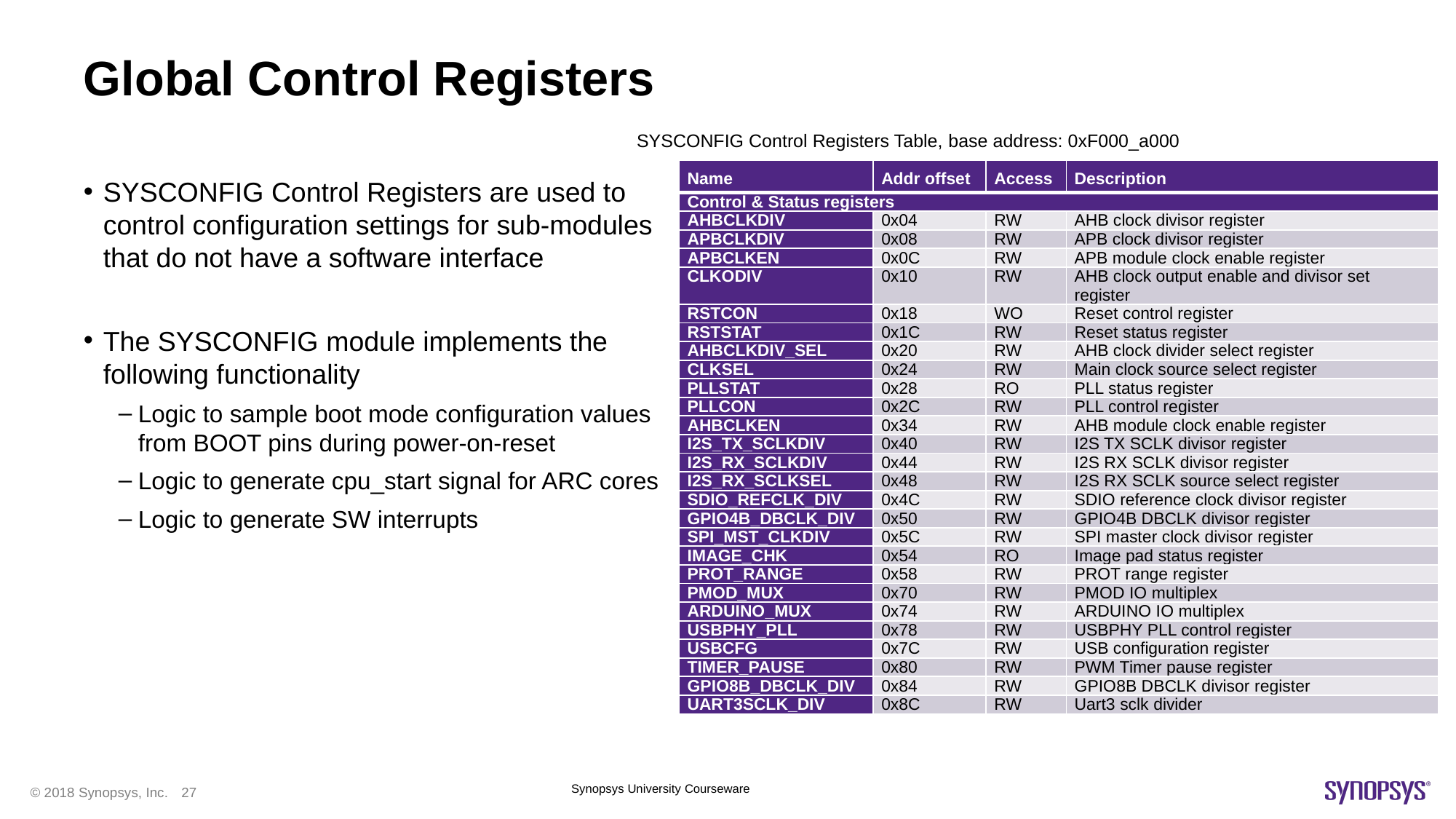

# Global Control Registers
SYSCONFIG Control Registers Table, base address: 0xF000_a000
| Name | Addr offset | Access | Description |
| --- | --- | --- | --- |
| Control & Status registers |  |  |  |
| AHBCLKDIV | 0x04 | RW | AHB clock divisor register |
| APBCLKDIV | 0x08 | RW | APB clock divisor register |
| APBCLKEN | 0x0C | RW | APB module clock enable register |
| CLKODIV | 0x10 | RW | AHB clock output enable and divisor set register |
| RSTCON | 0x18 | WO | Reset control register |
| RSTSTAT | 0x1C | RW | Reset status register |
| AHBCLKDIV\_SEL | 0x20 | RW | AHB clock divider select register |
| CLKSEL | 0x24 | RW | Main clock source select register |
| PLLSTAT | 0x28 | RO | PLL status register |
| PLLCON | 0x2C | RW | PLL control register |
| AHBCLKEN | 0x34 | RW | AHB module clock enable register |
| I2S\_TX\_SCLKDIV | 0x40 | RW | I2S TX SCLK divisor register |
| I2S\_RX\_SCLKDIV | 0x44 | RW | I2S RX SCLK divisor register |
| I2S\_RX\_SCLKSEL | 0x48 | RW | I2S RX SCLK source select register |
| SDIO\_REFCLK\_DIV | 0x4C | RW | SDIO reference clock divisor register |
| GPIO4B\_DBCLK\_DIV | 0x50 | RW | GPIO4B DBCLK divisor register |
| SPI\_MST\_CLKDIV | 0x5C | RW | SPI master clock divisor register |
| IMAGE\_CHK | 0x54 | RO | Image pad status register |
| PROT\_RANGE | 0x58 | RW | PROT range register |
| PMOD\_MUX | 0x70 | RW | PMOD IO multiplex |
| ARDUINO\_MUX | 0x74 | RW | ARDUINO IO multiplex |
| USBPHY\_PLL | 0x78 | RW | USBPHY PLL control register |
| USBCFG | 0x7C | RW | USB configuration register |
| TIMER\_PAUSE | 0x80 | RW | PWM Timer pause register |
| GPIO8B\_DBCLK\_DIV | 0x84 | RW | GPIO8B DBCLK divisor register |
| UART3SCLK\_DIV | 0x8C | RW | Uart3 sclk divider |
SYSCONFIG Control Registers are used to control configuration settings for sub-modules that do not have a software interface

The SYSCONFIG module implements the following functionality
Logic to sample boot mode configuration values from BOOT pins during power-on-reset
Logic to generate cpu_start signal for ARC cores
Logic to generate SW interrupts